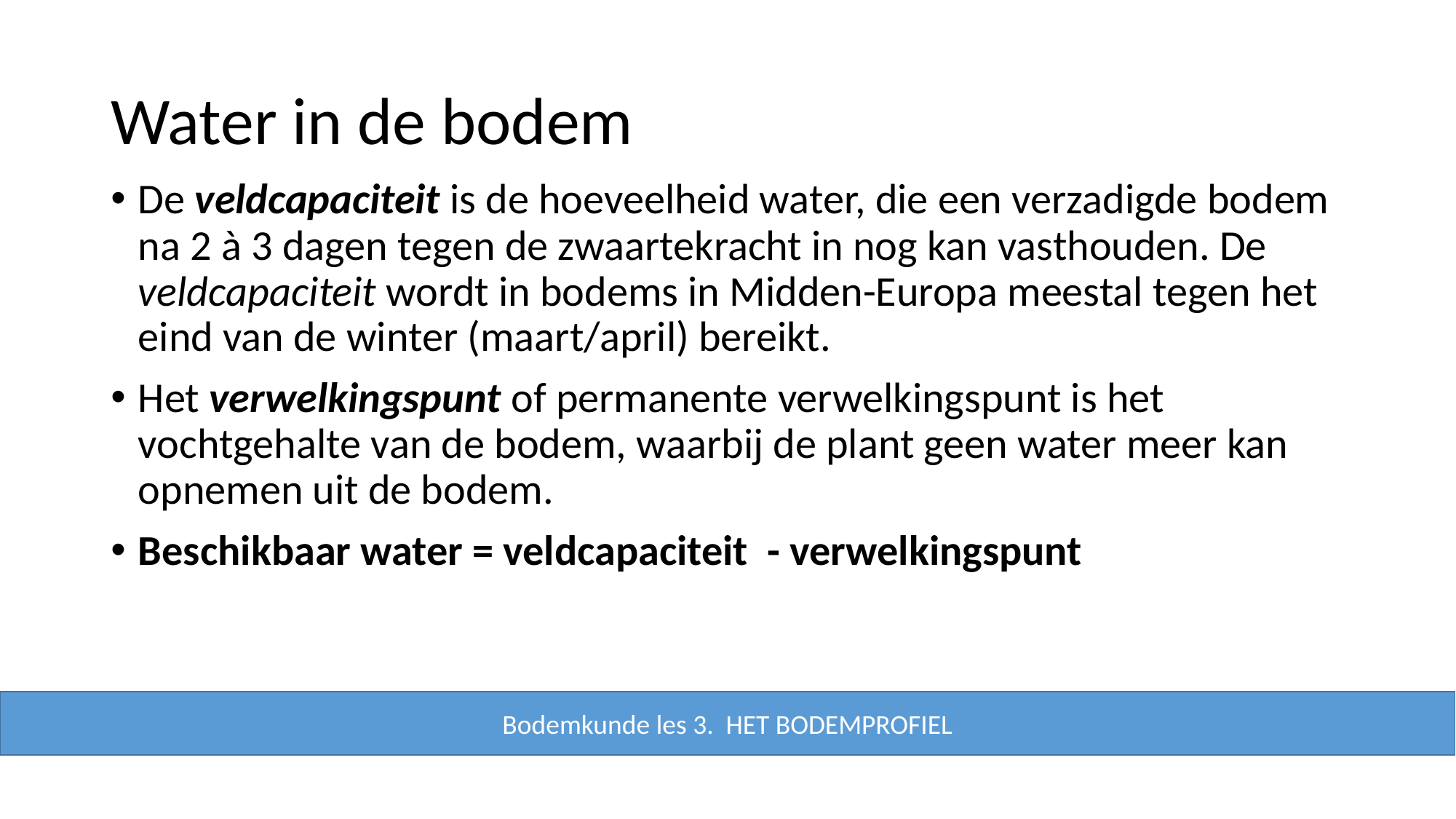

# Water in de bodem
De veldcapaciteit is de hoeveelheid water, die een verzadigde bodem na 2 à 3 dagen tegen de zwaartekracht in nog kan vasthouden. De veldcapaciteit wordt in bodems in Midden-Europa meestal tegen het eind van de winter (maart/april) bereikt.
Het verwelkingspunt of permanente verwelkingspunt is het vochtgehalte van de bodem, waarbij de plant geen water meer kan opnemen uit de bodem.
Beschikbaar water = veldcapaciteit  - verwelkingspunt
Bodemkunde les 3.  HET BODEMPROFIEL